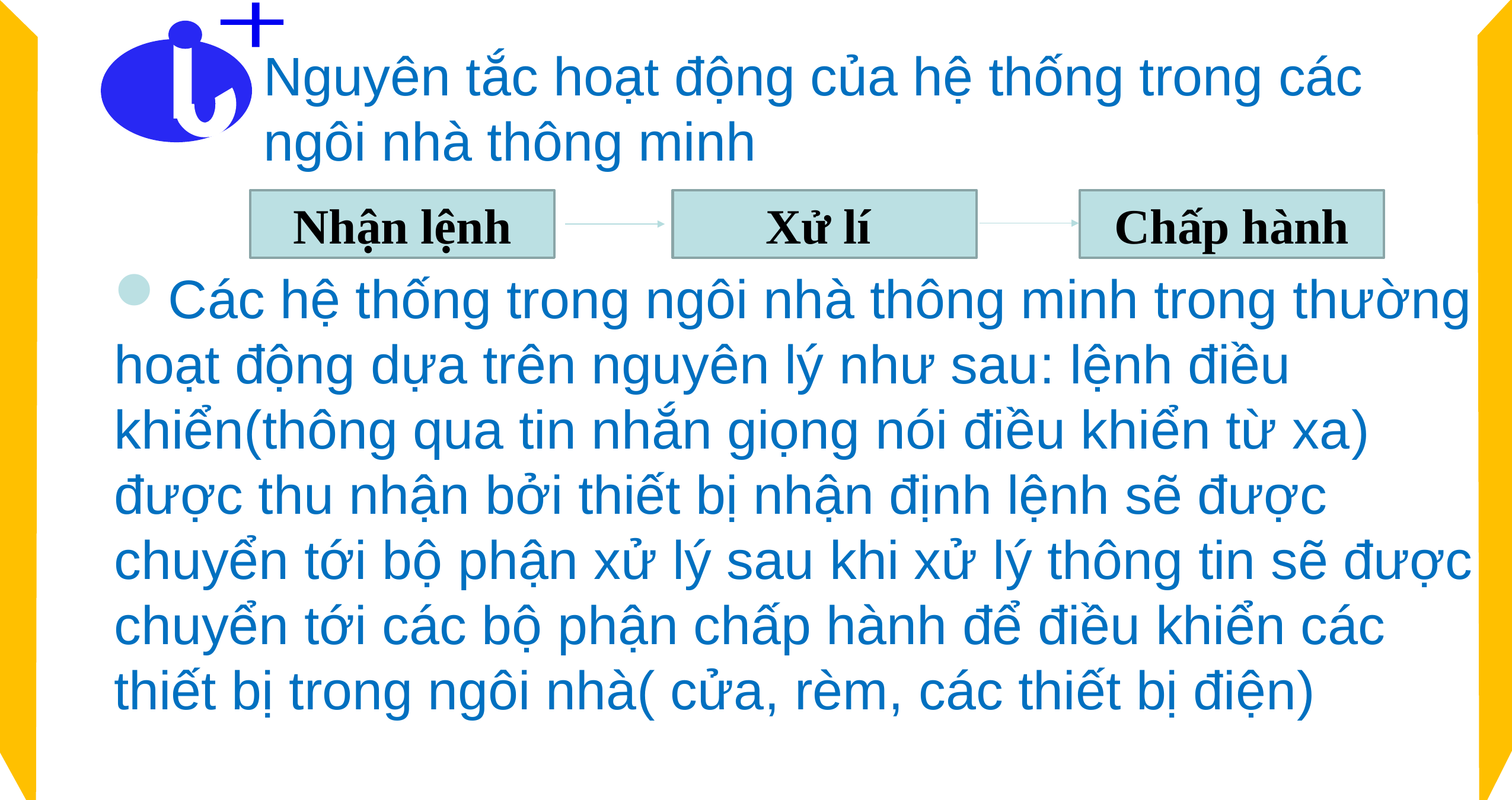

Nguyên tắc hoạt động của hệ thống trong các ngôi nhà thông minh

Nhận lệnh
Xử lí
Chấp hành
Các hệ thống trong ngôi nhà thông minh trong thường hoạt động dựa trên nguyên lý như sau: lệnh điều khiển(thông qua tin nhắn giọng nói điều khiển từ xa) được thu nhận bởi thiết bị nhận định lệnh sẽ được chuyển tới bộ phận xử lý sau khi xử lý thông tin sẽ được chuyển tới các bộ phận chấp hành để điều khiển các thiết bị trong ngôi nhà( cửa, rèm, các thiết bị điện)